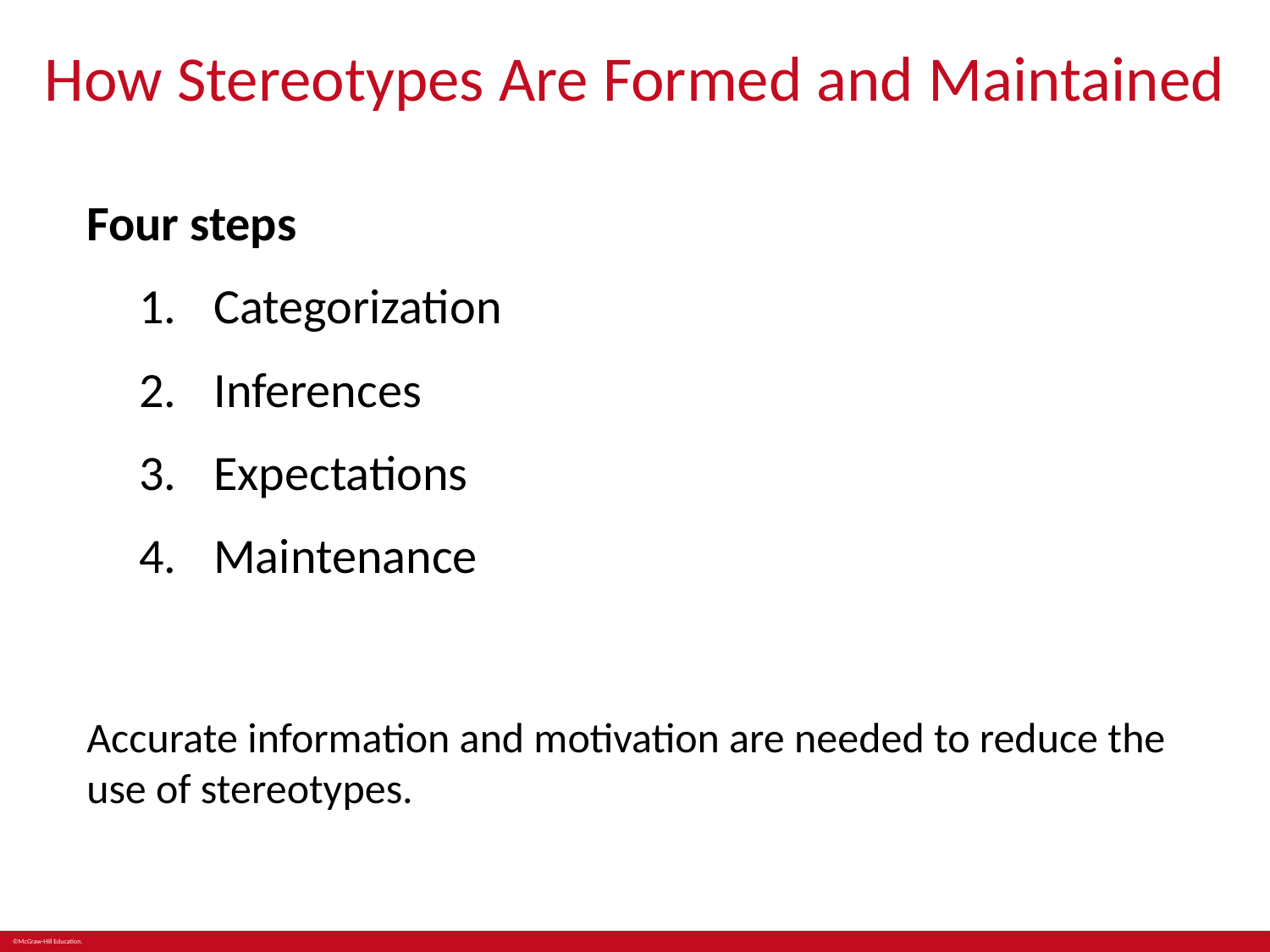

# How Stereotypes Are Formed and Maintained
Four steps
Categorization
Inferences
Expectations
Maintenance
Accurate information and motivation are needed to reduce the use of stereotypes.